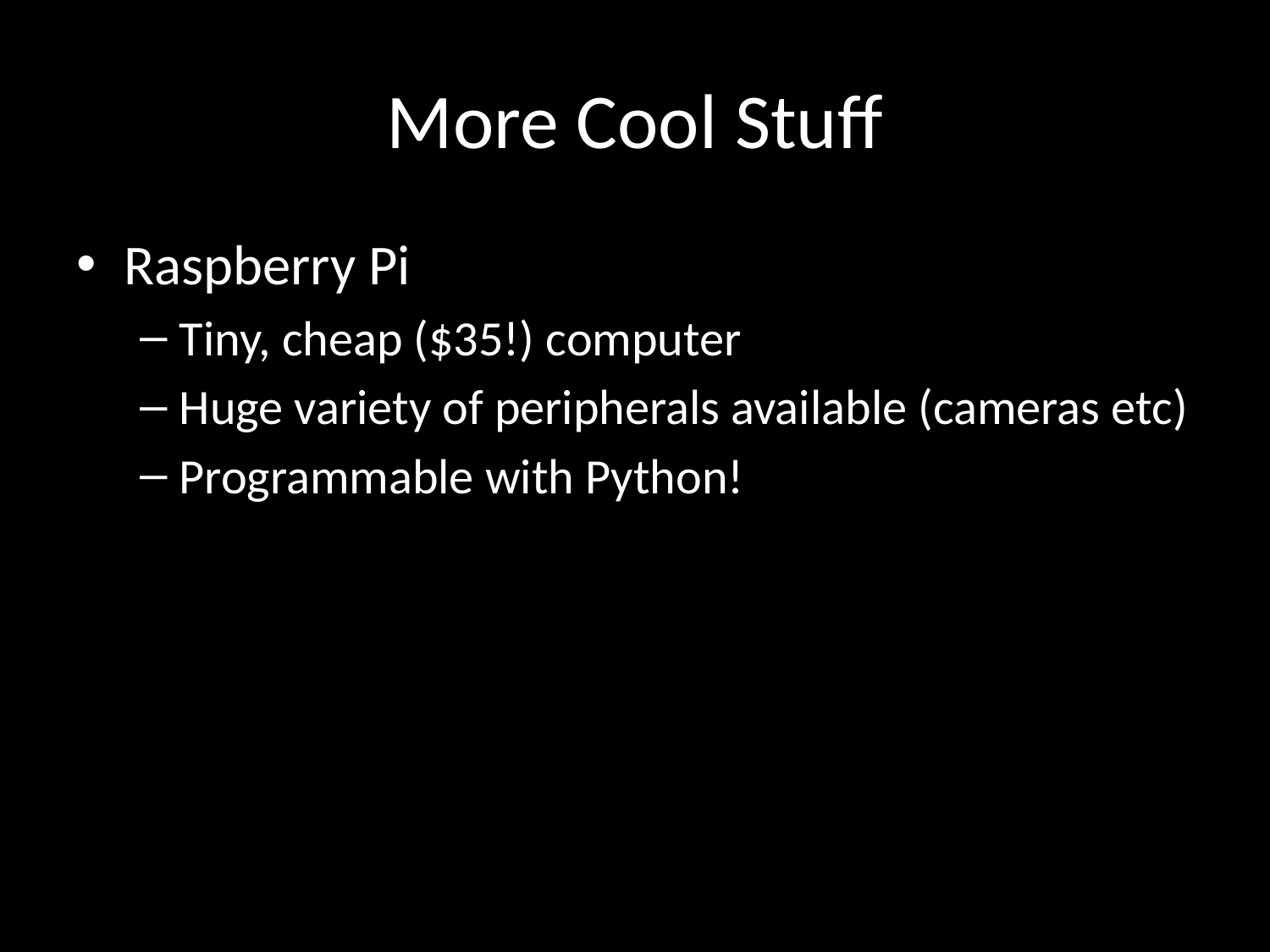

# More Cool Stuff
Raspberry Pi
Tiny, cheap ($35!) computer
Huge variety of peripherals available (cameras etc)
Programmable with Python!